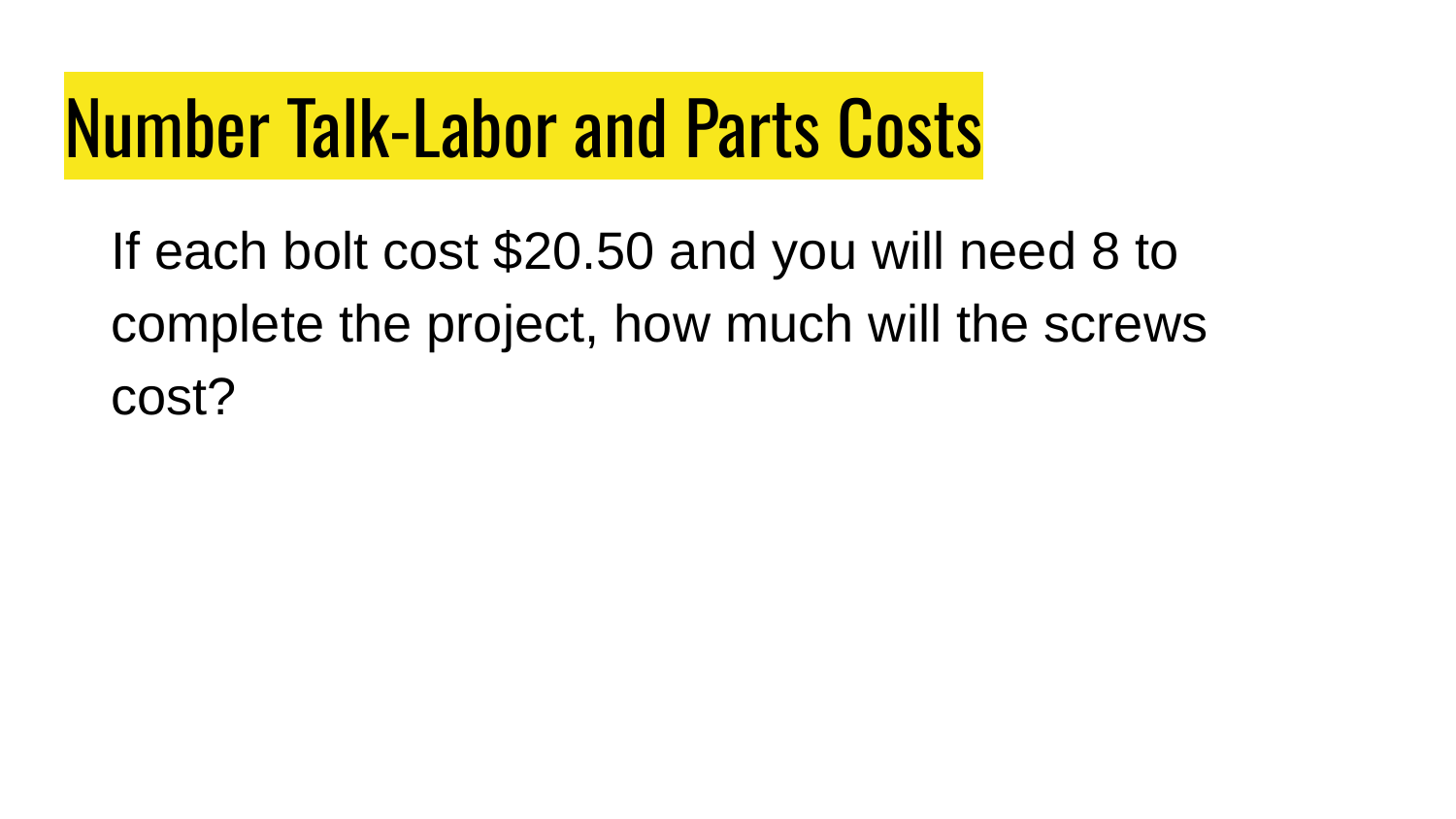

# Number Talk-Labor and Parts Costs
If each bolt cost $20.50 and you will need 8 to complete the project, how much will the screws cost?